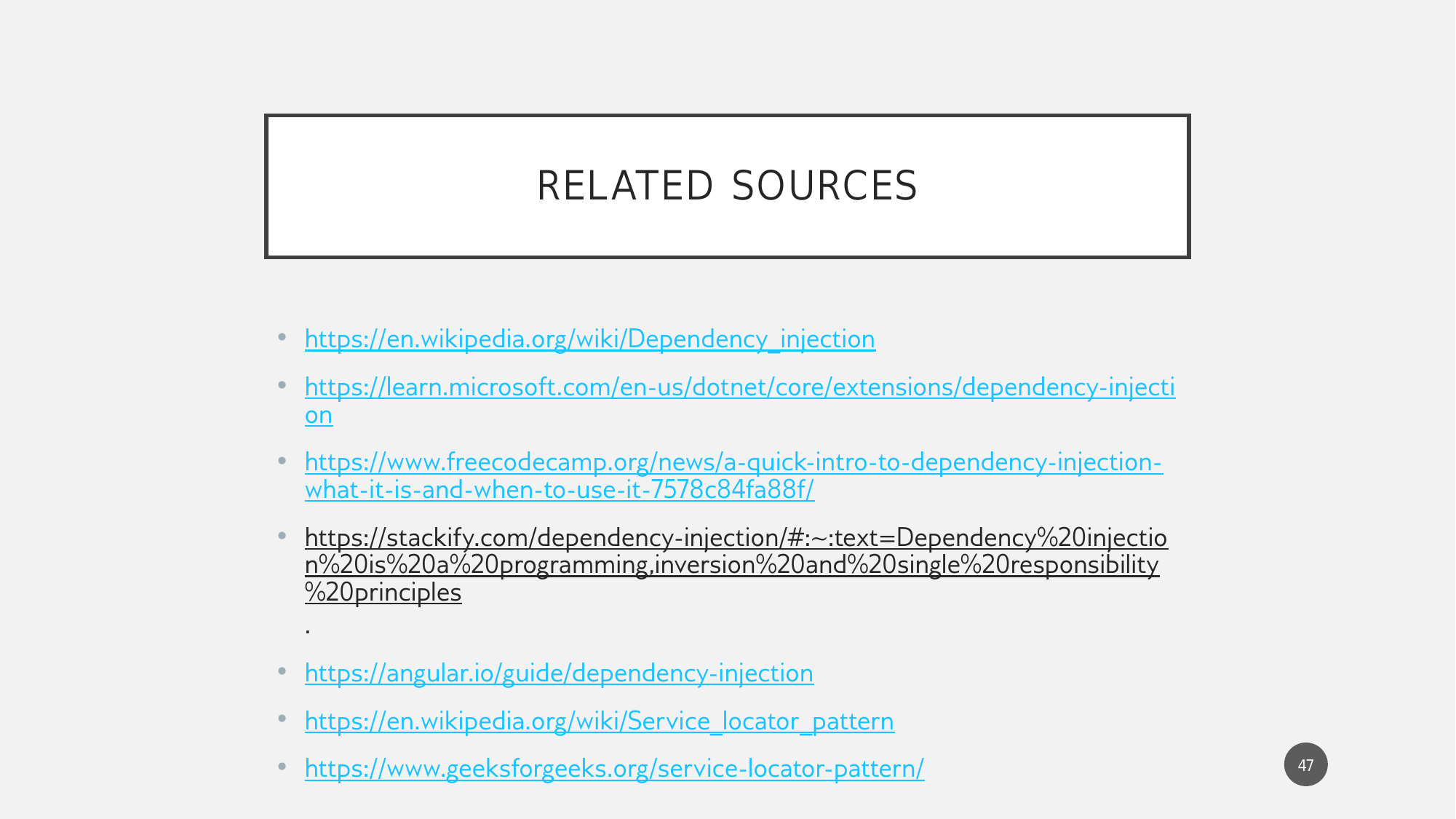

# Related sources
https://en.wikipedia.org/wiki/Dependency_injection
https://learn.microsoft.com/en-us/dotnet/core/extensions/dependency-injection
https://www.freecodecamp.org/news/a-quick-intro-to-dependency-injection-what-it-is-and-when-to-use-it-7578c84fa88f/
https://stackify.com/dependency-injection/#:~:text=Dependency%20injection%20is%20a%20programming,inversion%20and%20single%20responsibility%20principles.
https://angular.io/guide/dependency-injection
https://en.wikipedia.org/wiki/Service_locator_pattern
https://www.geeksforgeeks.org/service-locator-pattern/
47